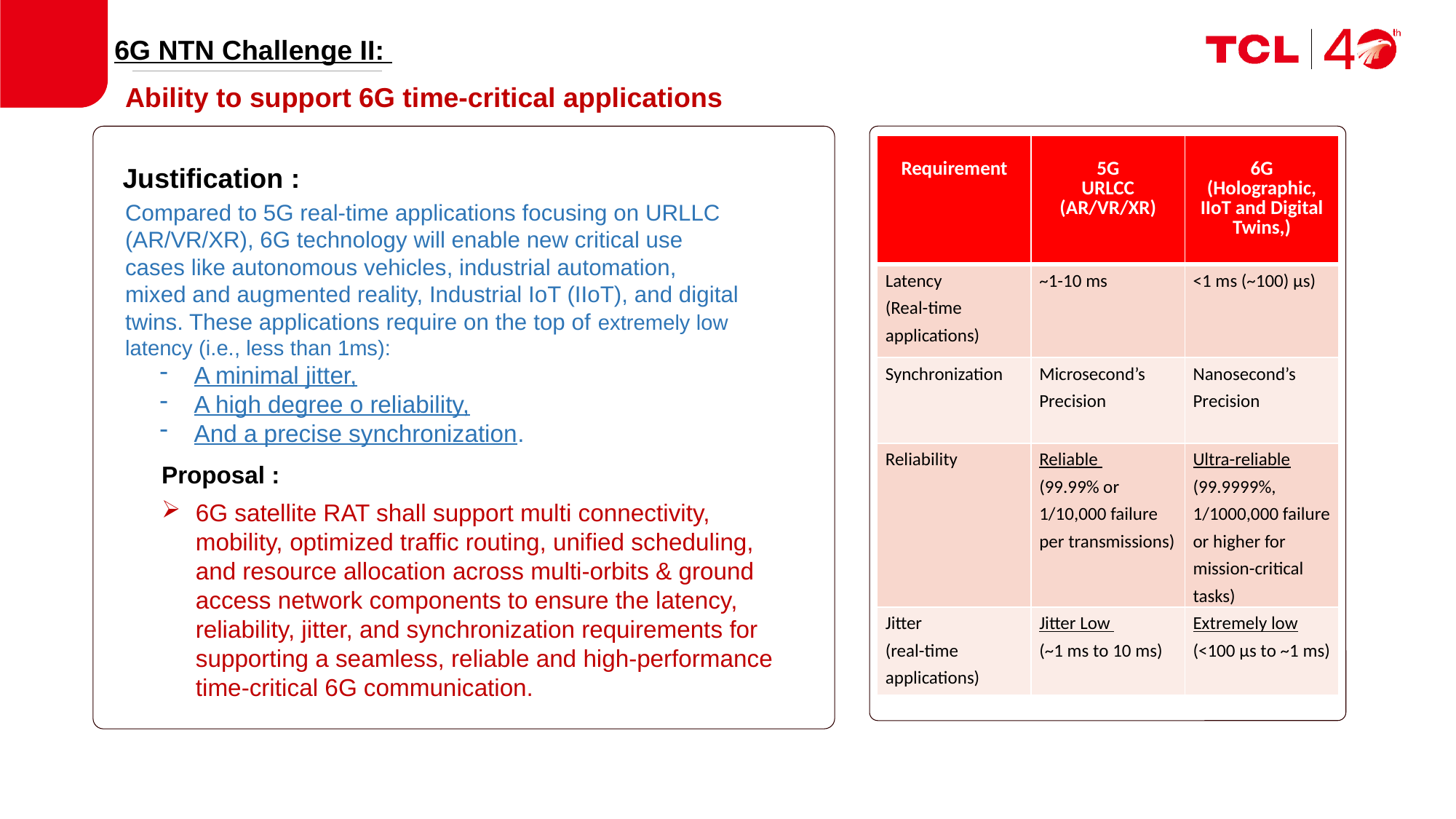

6G NTN Challenge II:
Ability to support 6G time-critical applications

| Requirement | 5G URLCC (AR/VR/XR) | 6G (Holographic, IIoT and Digital Twins,) |
| --- | --- | --- |
| Latency (Real-time applications) | ~1-10 ms | <1 ms (~100) µs) |
| Synchronization | Microsecond’s Precision | Nanosecond’s Precision |
| Reliability | Reliable (99.99% or 1/10,000 failure per transmissions) | Ultra-reliable (99.9999%, 1/1000,000 failure or higher for mission-critical tasks) |
| Jitter (real-time applications) | Jitter Low (~1 ms to 10 ms) | Extremely low (<100 µs to ~1 ms) |
Justification :
Compared to 5G real-time applications focusing on URLLC (AR/VR/XR), 6G technology will enable new critical use cases like autonomous vehicles, industrial automation, mixed and augmented reality, Industrial IoT (IIoT), and digital twins. These applications require on the top of extremely low latency (i.e., less than 1ms):
A minimal jitter,
A high degree o reliability,
And a precise synchronization.
Proposal :
6G satellite RAT shall support multi connectivity, mobility, optimized traffic routing, unified scheduling, and resource allocation across multi-orbits & ground access network components to ensure the latency, reliability, jitter, and synchronization requirements for supporting a seamless, reliable and high-performance time-critical 6G communication.